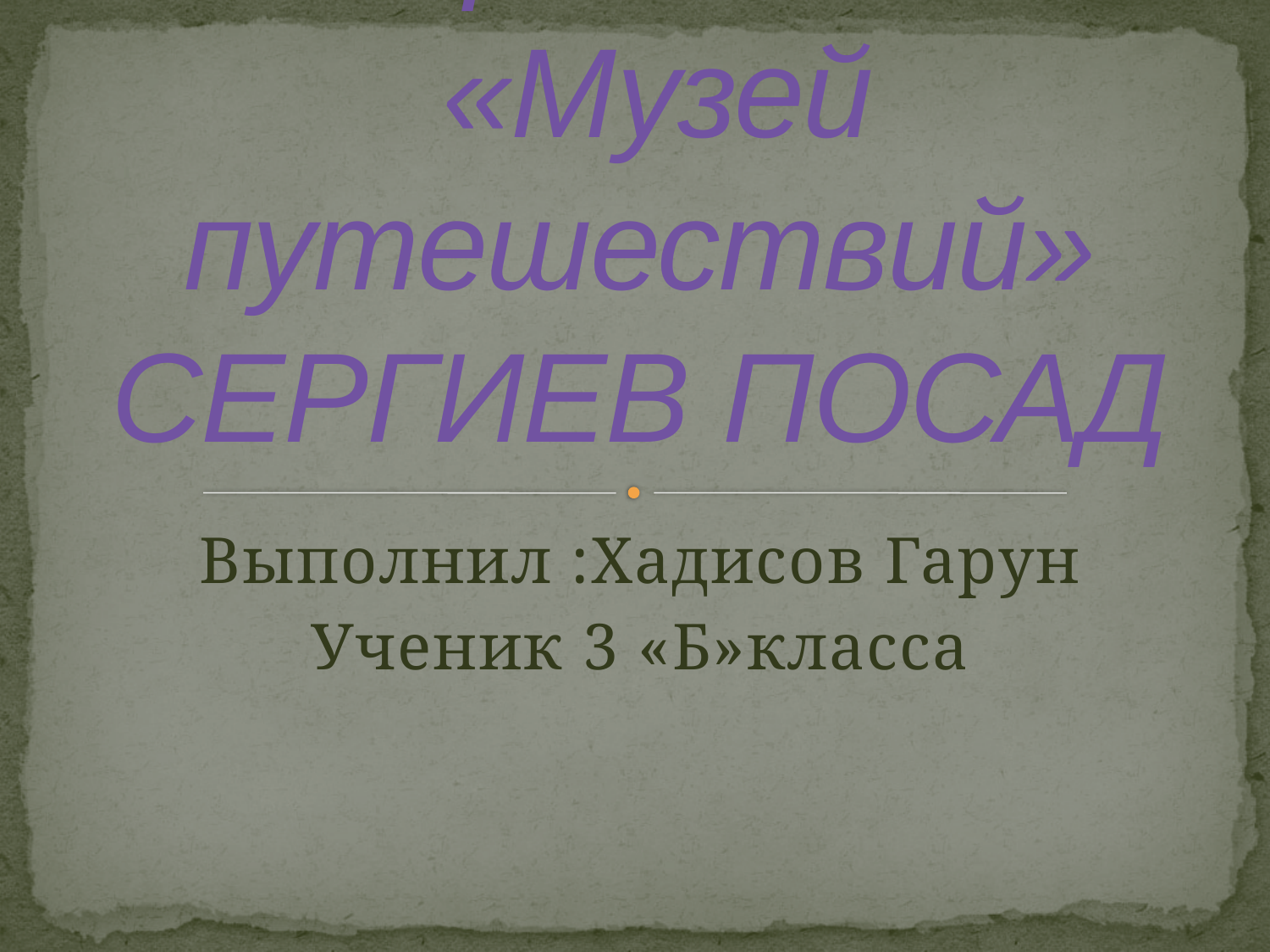

# Проект : «Музей путешествий» СЕРГИЕВ ПОСАД
Выполнил :Хадисов Гарун
Ученик 3 «Б»класса